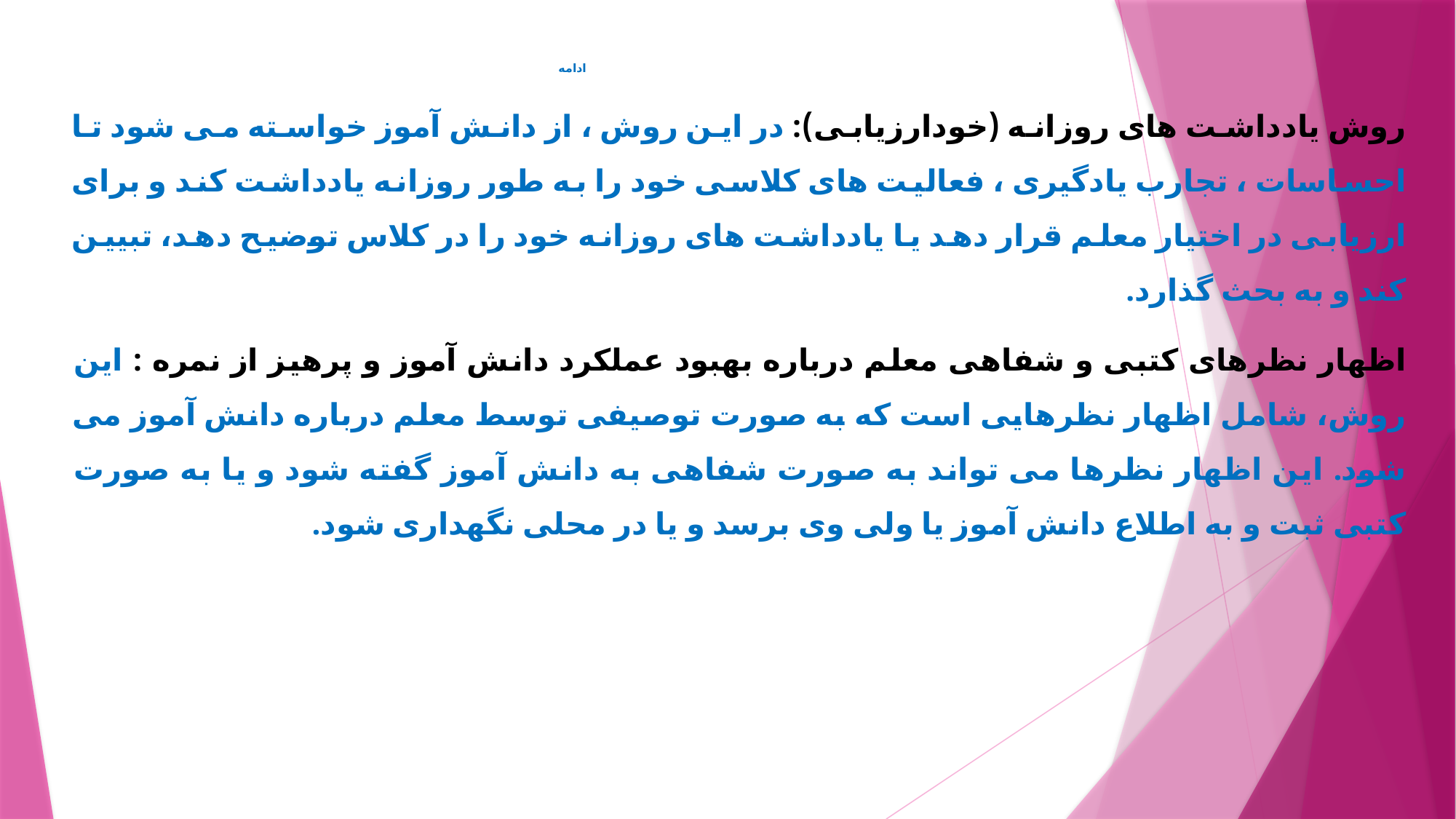

# ادامه
روش یادداشت های روزانه (خودارزیابی): در این روش ، از دانش آموز خواسته می شود تا احساسات ، تجارب یادگیری ، فعالیت های کلاسی خود را به طور روزانه یادداشت کند و برای ارزیابی در اختیار معلم قرار دهد یا یادداشت های روزانه خود را در کلاس توضیح دهد، تبیین کند و به بحث گذارد.
اظهار نظرهای کتبی و شفاهی معلم درباره بهبود عملکرد دانش آموز و پرهیز از نمره : این روش، شامل اظهار نظرهایی است که به صورت توصیفی توسط معلم درباره دانش آموز می شود. این اظهار نظرها می تواند به صورت شفاهی به دانش آموز گفته شود و یا به صورت کتبی ثبت و به اطلاع دانش آموز یا ولی وی برسد و یا در محلی نگهداری شود.